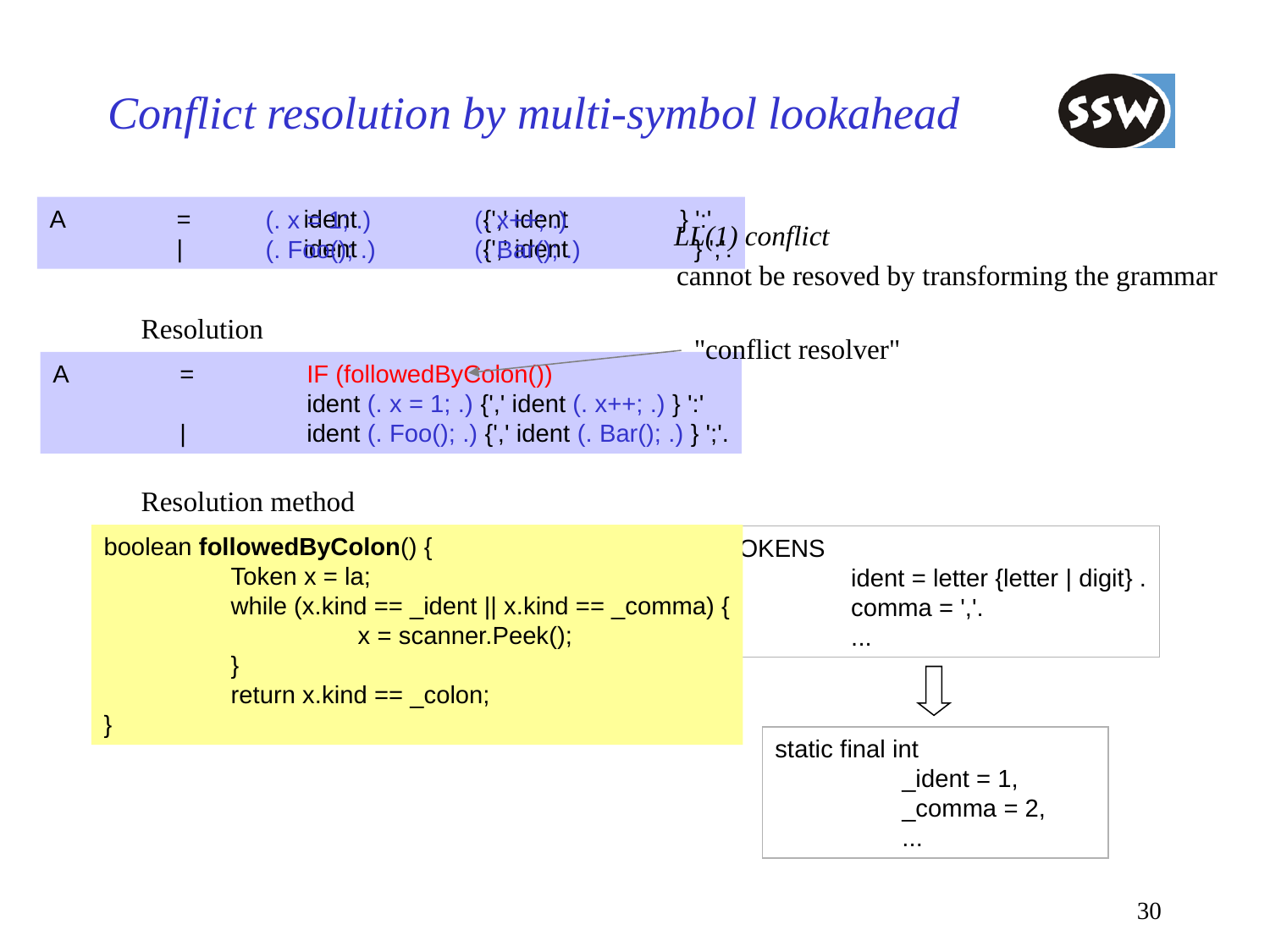

# Conflict resolution by multi-symbol lookahead
A	=	ident                  {',' ident                } ':'
	|	ident                  {',' ident                  } ';'.
(. x = 1; .)
(. Foo(); .)
(. x++; .)
(. Bar(); .)
cannot be resoved by transforming the grammar
LL(1) conflict
Resolution
"conflict resolver"

A	=	IF (followedByColon())
		ident (. x = 1; .) {',' ident (. x++; .) } ':'
	|	ident (. Foo(); .) {',' ident (. Bar(); .) } ';'.
Resolution method
boolean followedByColon() {
	Token x = la;
	while (x.kind == _ident || x.kind == _comma) {
		x = scanner.Peek();
	}
	return x.kind == _colon;
}
TOKENS
	ident = letter {letter | digit} .
	comma = ','.
	...

static final int
	_ident = 1,
	_comma = 2,
	...
30